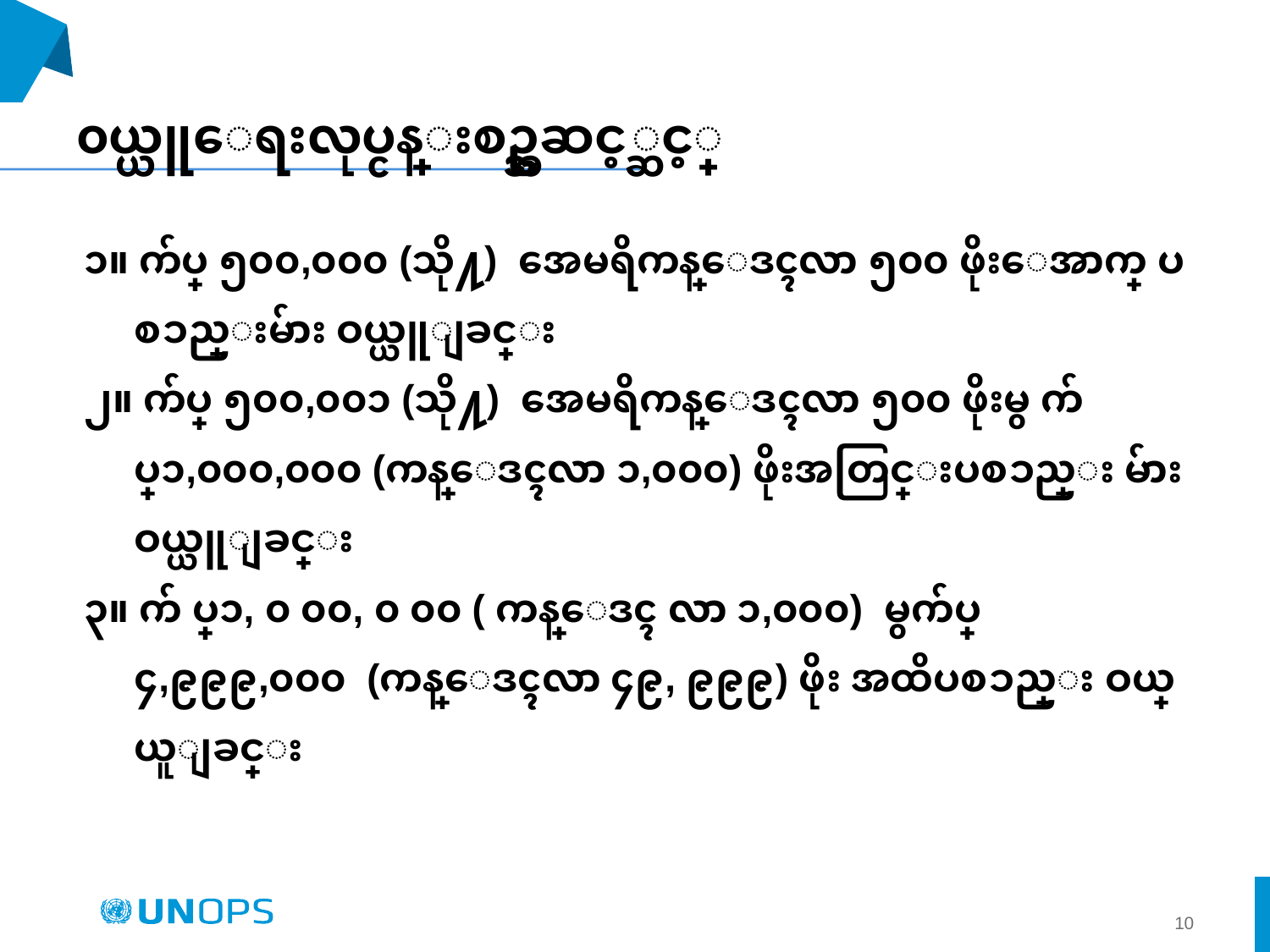

# ၀ယ္ယူေရးလုပ္ငန္းစဥ္အဆင့္ဆင့္
၁။ က်ပ္ ၅၀၀,၀၀၀ (သို႔)  အေမရိကန္ေဒၚလာ ၅၀၀ ဖိုးေအာက္ ပစၥည္းမ်ား ဝယ္ယူျခင္း
၂။ က်ပ္ ၅၀၀,၀၀၁ (သို႔)  အေမရိကန္ေဒၚလာ ၅၀၀ ဖိုးမွ က်ပ္၁,၀၀၀,၀၀၀ (ကန္ေဒၚလာ ၁,၀၀၀) ဖိုးအတြင္းပစၥည္း မ်ား ဝယ္ယူျခင္း
၃။ က် ပ္၁, ၀ ၀၀, ၀ ၀၀ ( ကန္ေဒၚ လာ ၁,၀၀၀)  မွက်ပ္  ၄,၉၉၉,၀၀၀  (ကန္ေဒၚလာ ၄၉, ၉၉၉) ဖိုး အထိပစၥည္း ဝယ္ယူျခင္း
10